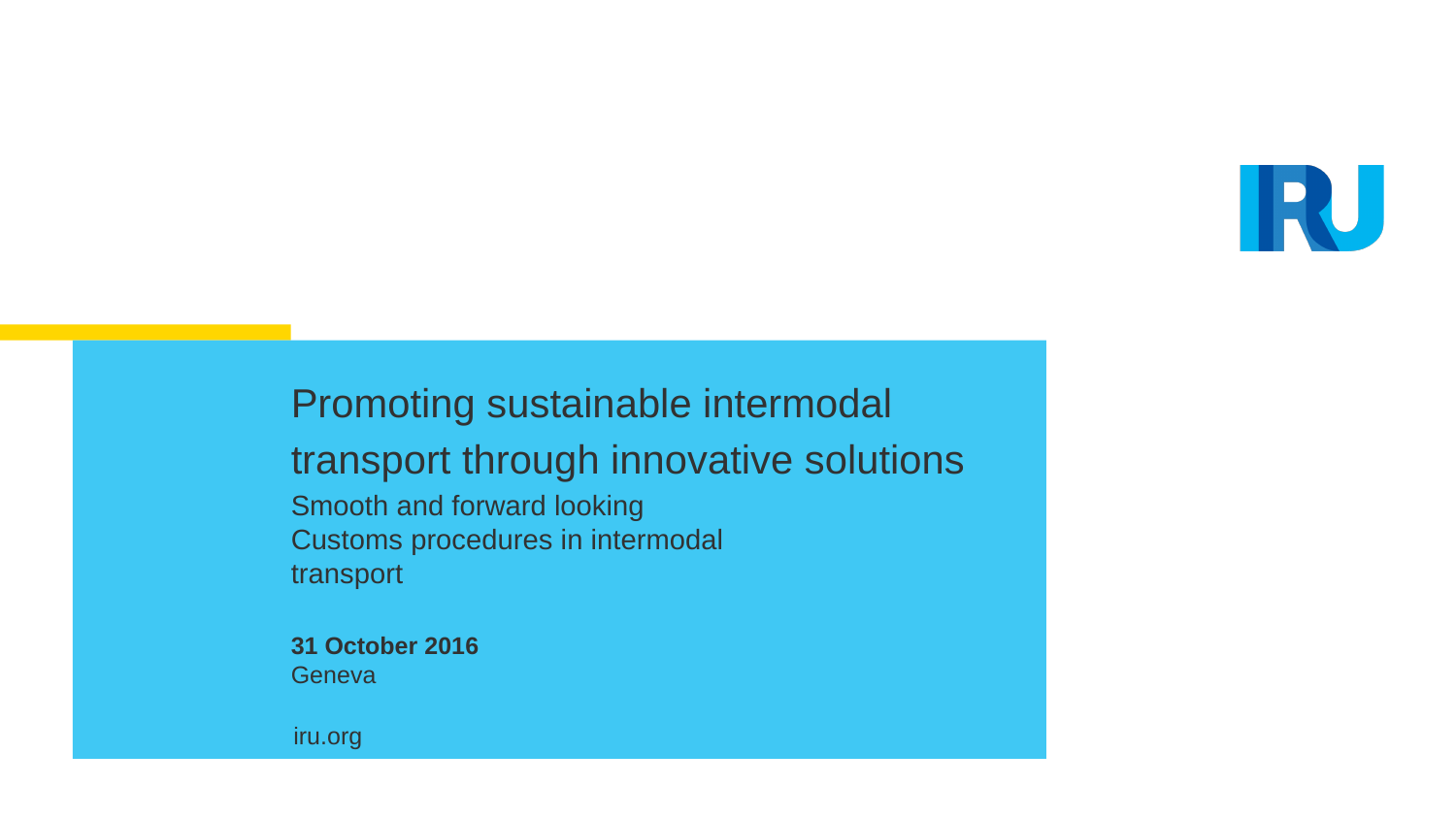

# Promoting sustainable intermodal transport through innovative solutions
Smooth and forward looking
Customs procedures in intermodal transport
31 October 2016
Geneva